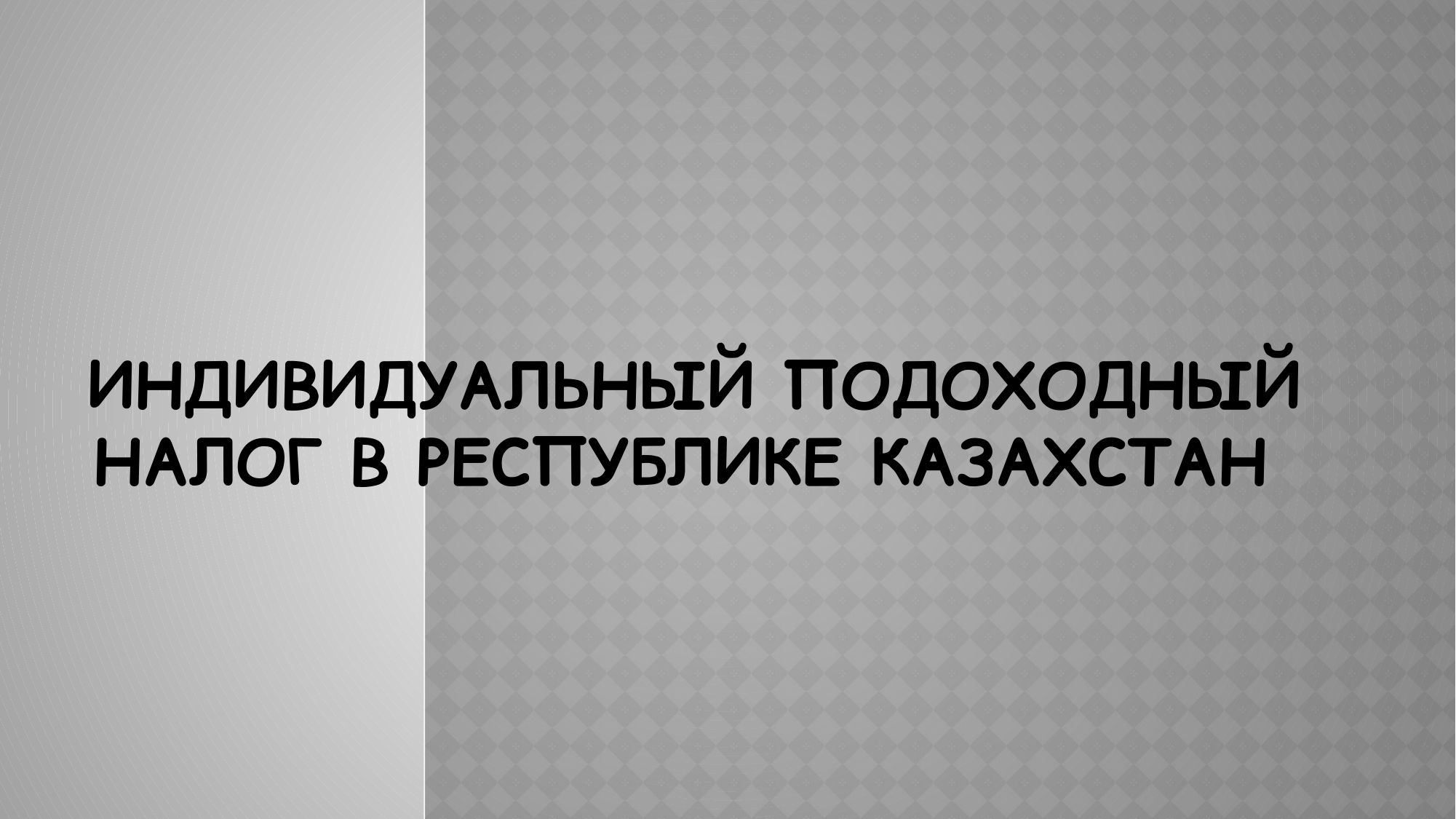

# Индивидуальный подоходный налог в Республике Казахстан